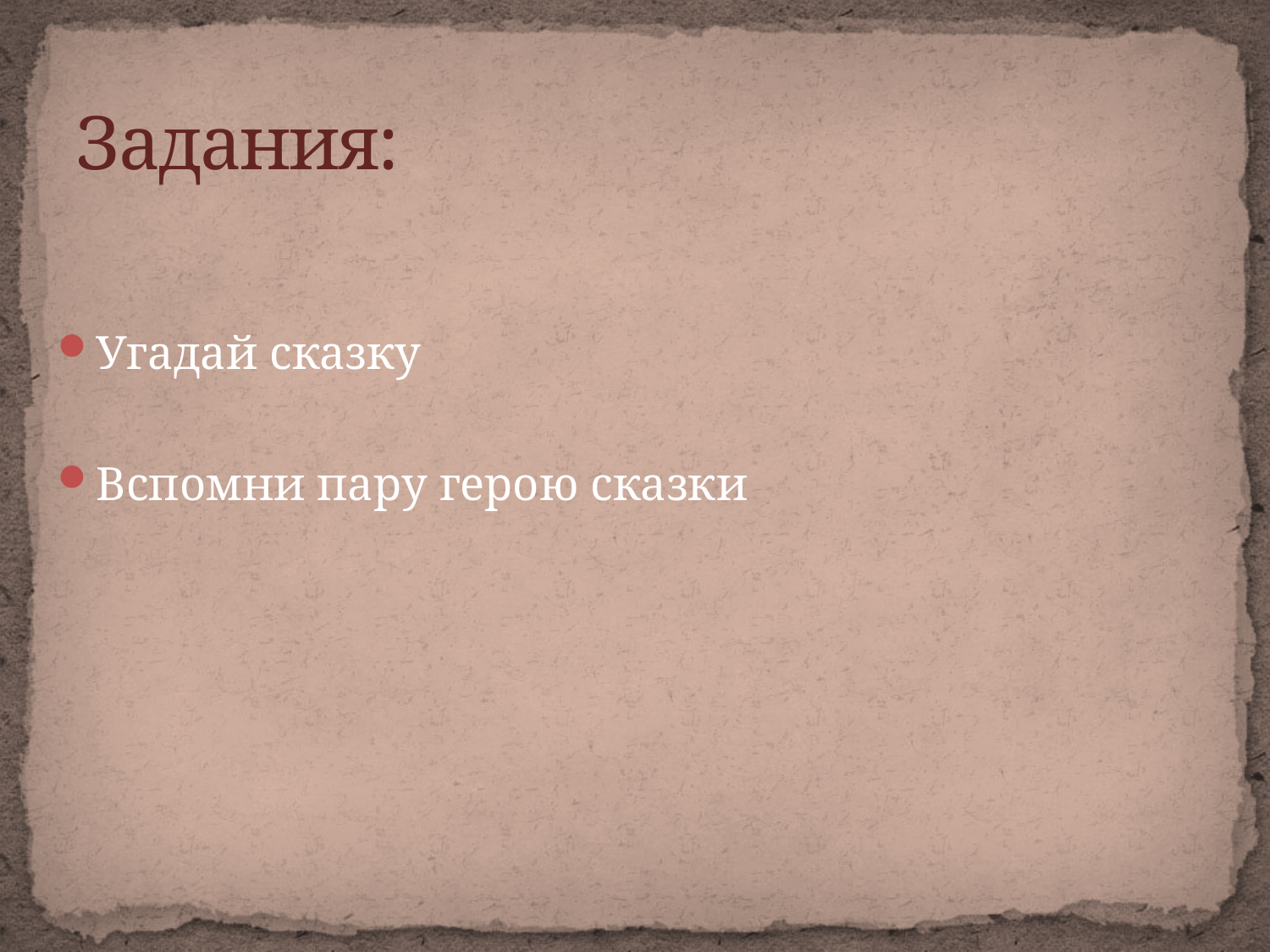

# Задания:
Угадай сказку

Вспомни пару герою сказки